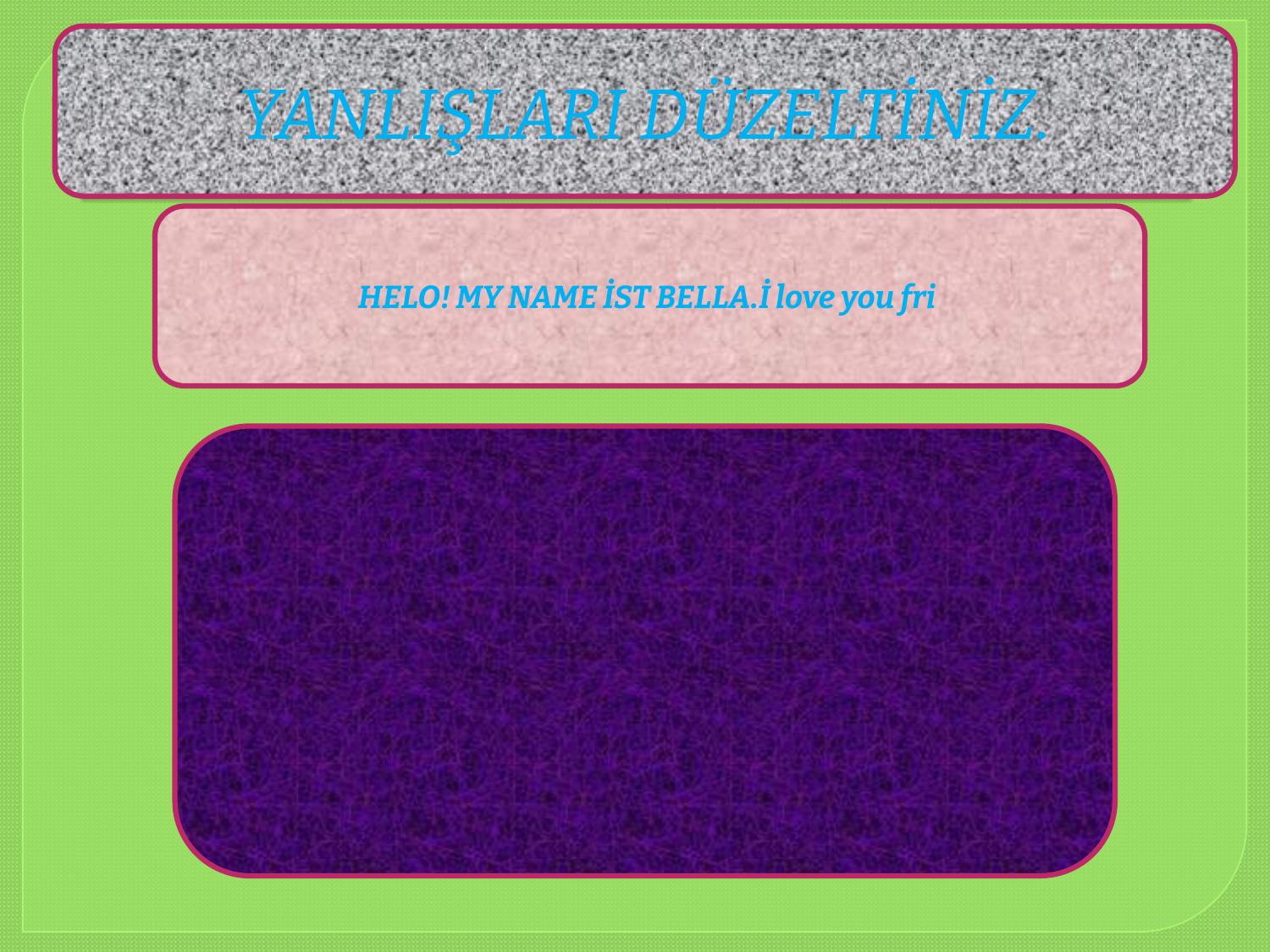

YANLIŞLARI DÜZELTİNİZ.
HELO! MY NAME İST BELLA.İ love you fri